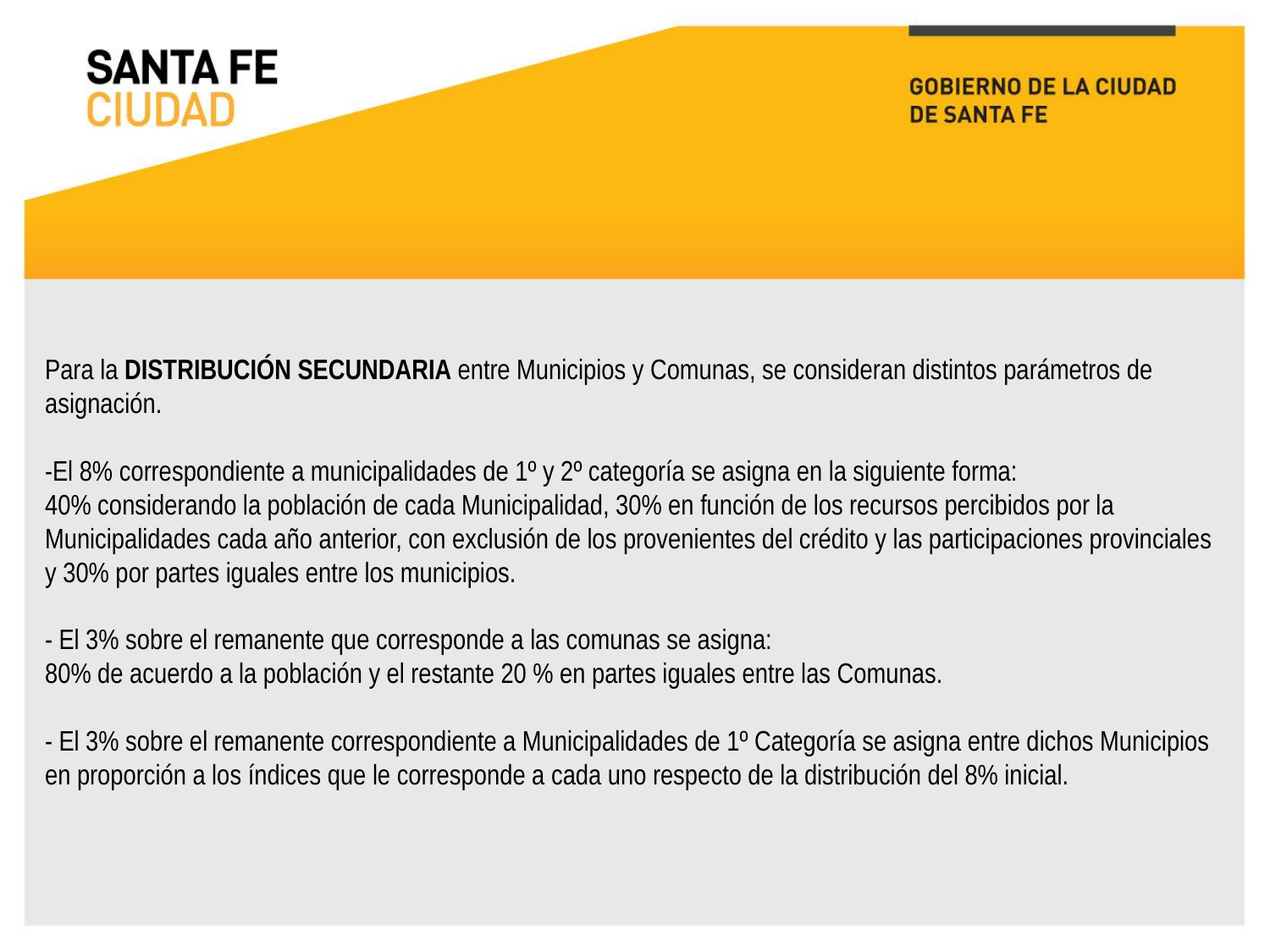

# Para la DISTRIBUCIÓN SECUNDARIA entre Municipios y Comunas, se consideran distintos parámetros de asignación. -El 8% correspondiente a municipalidades de 1º y 2º categoría se asigna en la siguiente forma: 40% considerando la población de cada Municipalidad, 30% en función de los recursos percibidos por la Municipalidades cada año anterior, con exclusión de los provenientes del crédito y las participaciones provinciales y 30% por partes iguales entre los municipios. - El 3% sobre el remanente que corresponde a las comunas se asigna: 80% de acuerdo a la población y el restante 20 % en partes iguales entre las Comunas. - El 3% sobre el remanente correspondiente a Municipalidades de 1º Categoría se asigna entre dichos Municipios en proporción a los índices que le corresponde a cada uno respecto de la distribución del 8% inicial.